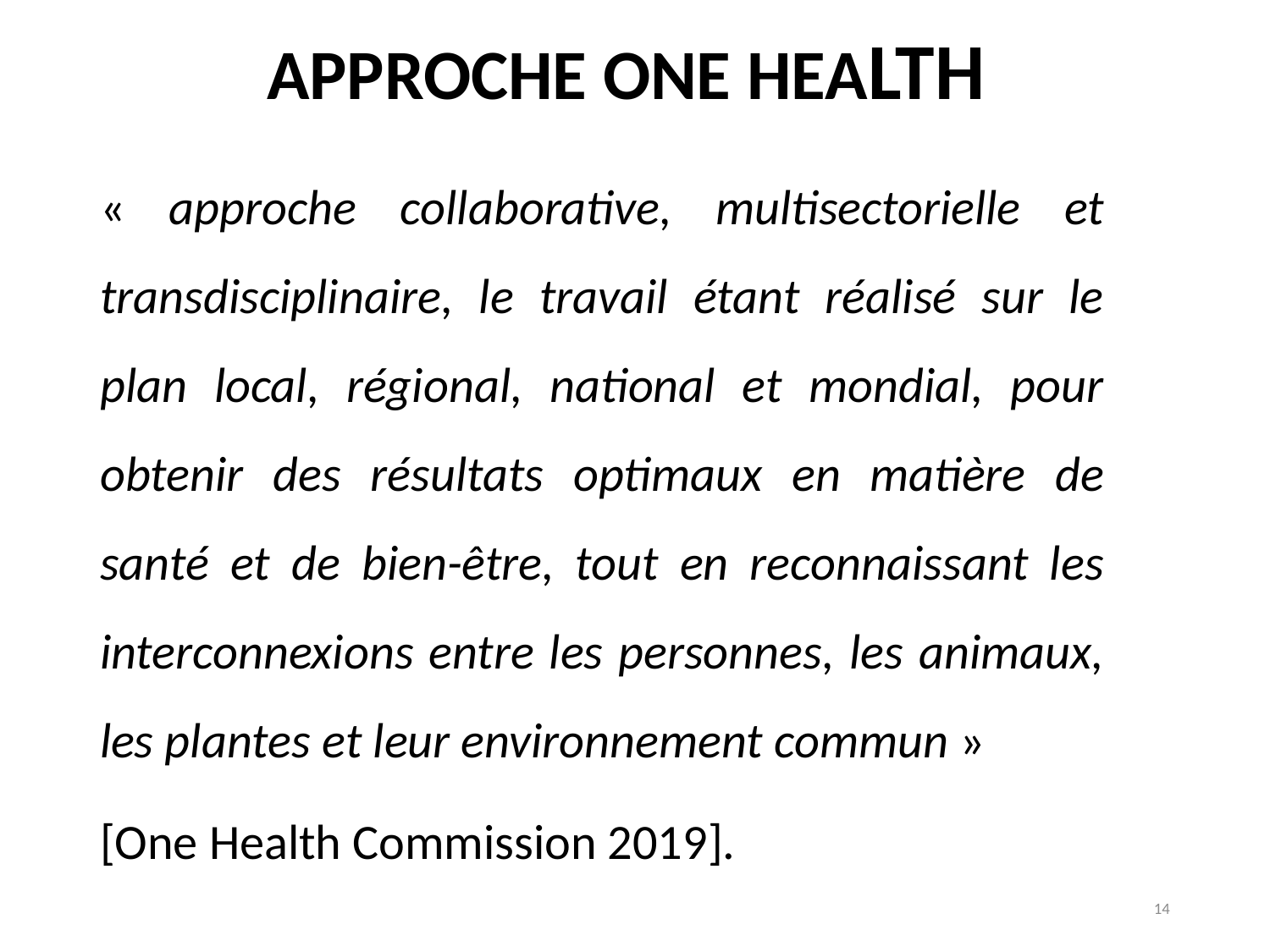

# APPROCHE ONE HEALTH
« approche collaborative, multisectorielle et transdisciplinaire, le travail étant réalisé sur le plan local, régional, national et mondial, pour obtenir des résultats optimaux en matière de santé et de bien-être, tout en reconnaissant les interconnexions entre les personnes, les animaux, les plantes et leur environnement commun »
[One Health Commission 2019].
14